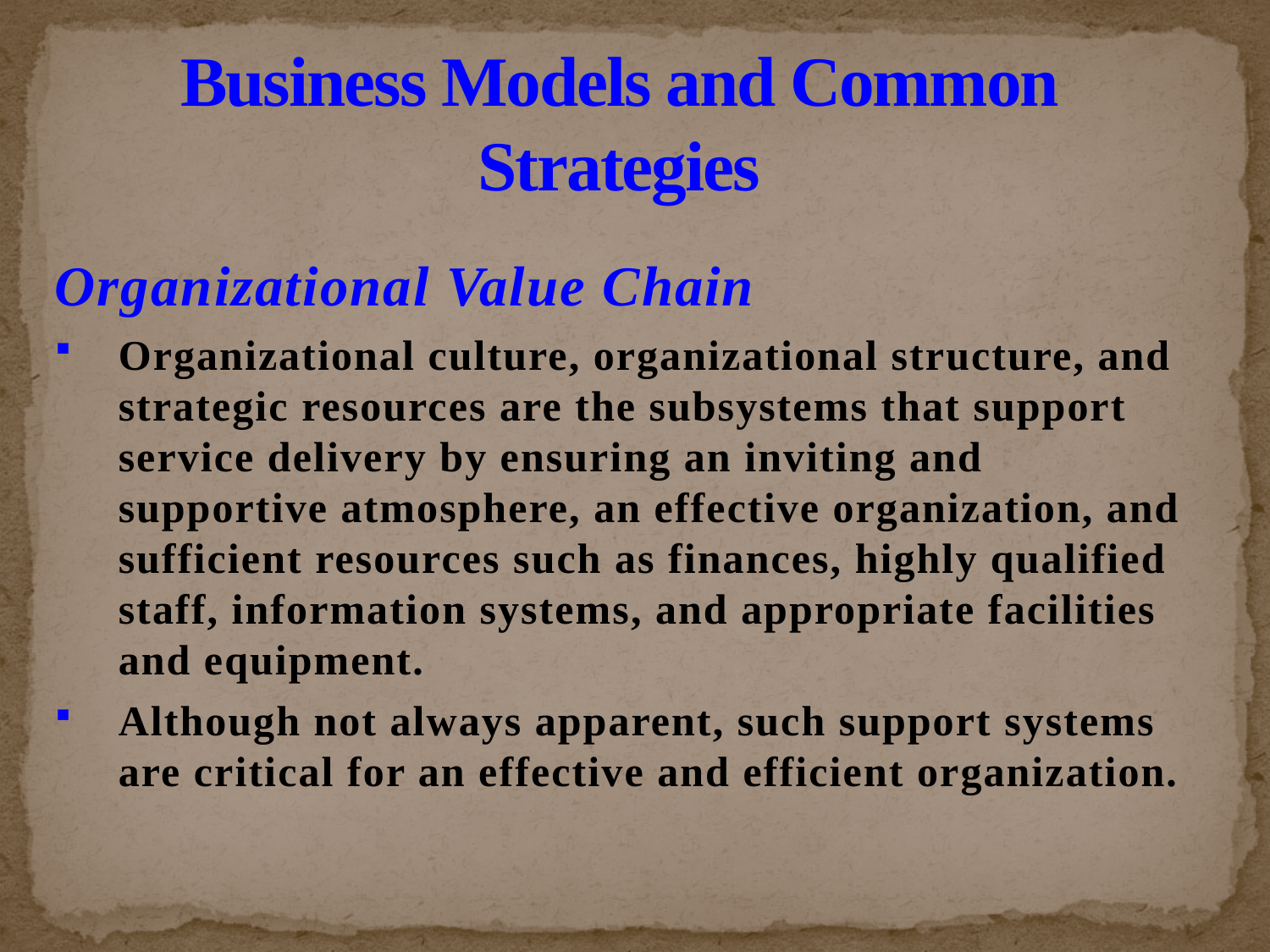

# Business Models and Common Strategies
Organizational Value Chain
Organizational culture, organizational structure, and strategic resources are the subsystems that support service delivery by ensuring an inviting and supportive atmosphere, an effective organization, and sufficient resources such as finances, highly qualified staff, information systems, and appropriate facilities and equipment.
Although not always apparent, such support systems are critical for an effective and efficient organization.